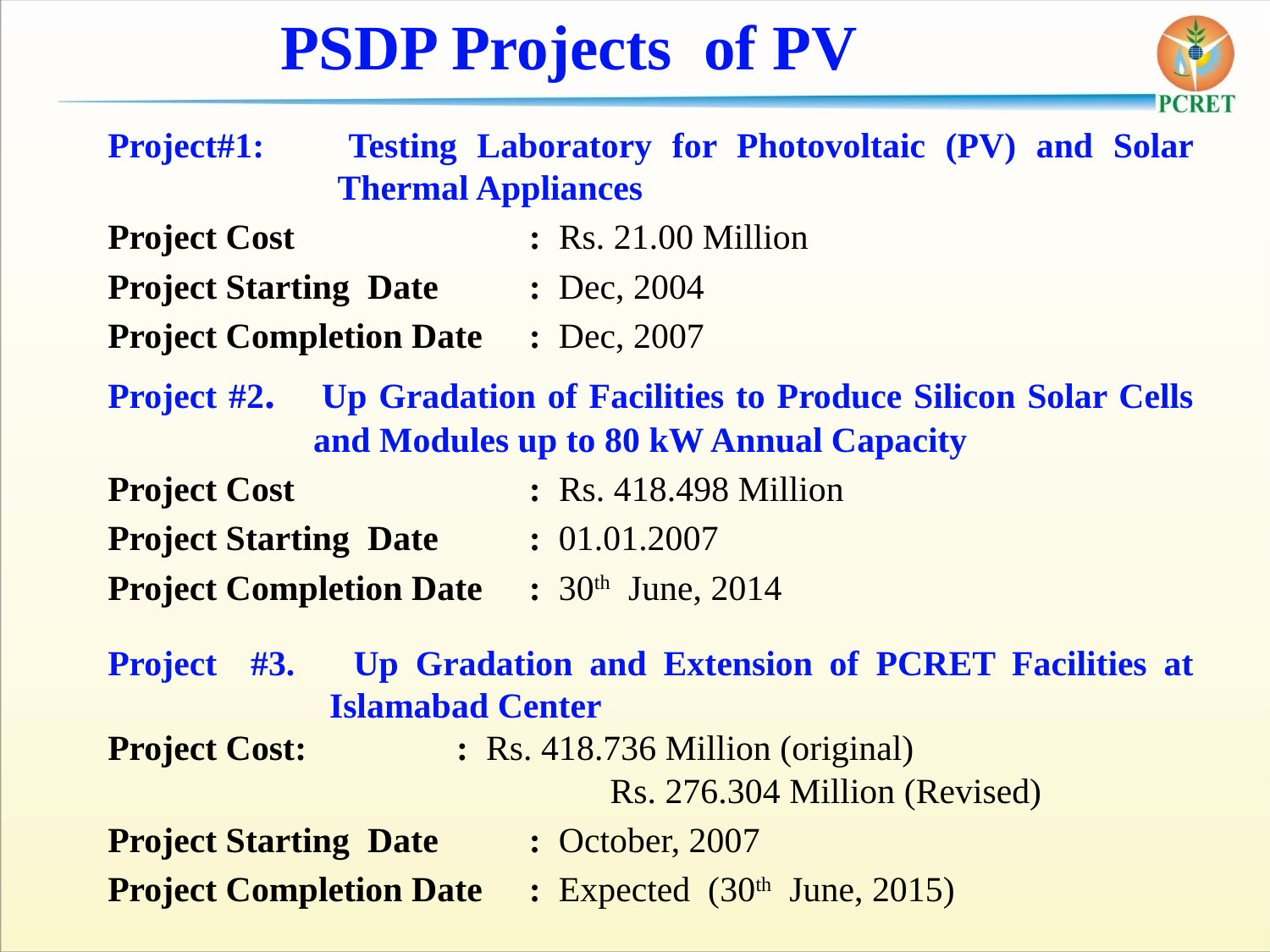

PSDP Projects  of PV
Project#1: 	Testing Laboratory for Photovoltaic (PV) and Solar Thermal Appliances
Project Cost		:  Rs. 21.00 Million
Project Starting  Date	:  Dec, 2004
Project Completion Date	:  Dec, 2007

Project #2.  	Up Gradation of Facilities to Produce Silicon Solar Cells and Modules up to 80 kW Annual Capacity
Project Cost		:  Rs. 418.498 Million
Project Starting  Date	:  01.01.2007
Project Completion Date	:  30th  June, 2014

Project  #3. 	Up Gradation and Extension of PCRET Facilities at Islamabad Center
Project Cost:  		:  Rs. 418.736 Million (original)
			   Rs. 276.304 Million (Revised)
Project Starting  Date	:  October, 2007
Project Completion Date	:  Expected  (30th  June, 2015)